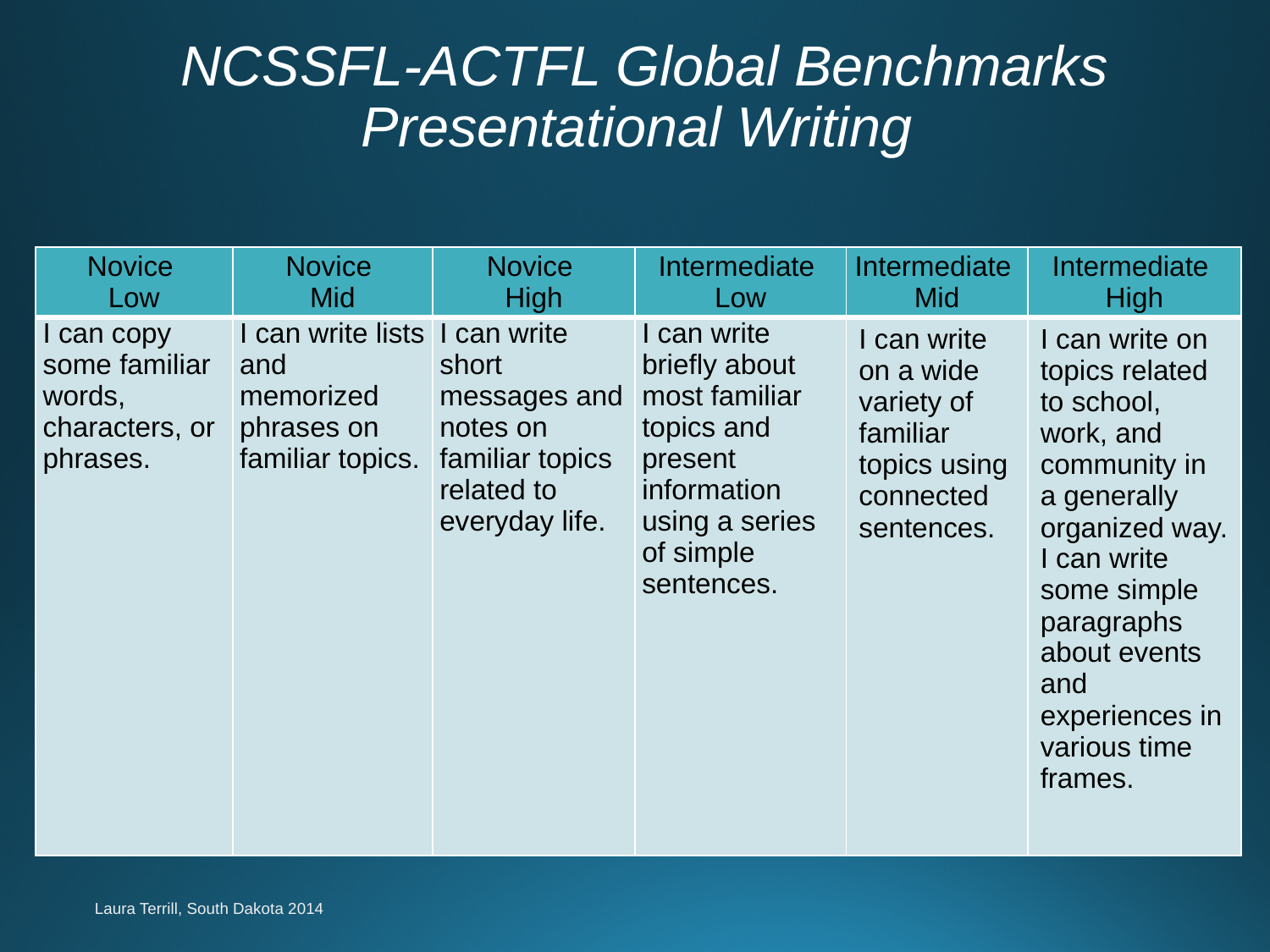

# NCSSFL-ACTFL Global Benchmarks Presentational Writing
| Novice Low | Novice Mid | Novice High | Intermediate Low | Intermediate Mid | Intermediate High |
| --- | --- | --- | --- | --- | --- |
| I can copy some familiar words, characters, or phrases. | I can write lists and memorized phrases on familiar topics. | I can write short messages and notes on familiar topics related to everyday life. | I can write briefly about most familiar topics and present information using a series of simple sentences. | I can write on a wide variety of familiar topics using connected sentences. | I can write on topics related to school, work, and community in a generally organized way. I can write some simple paragraphs about events and experiences in various time frames. |
Laura Terrill, South Dakota 2014